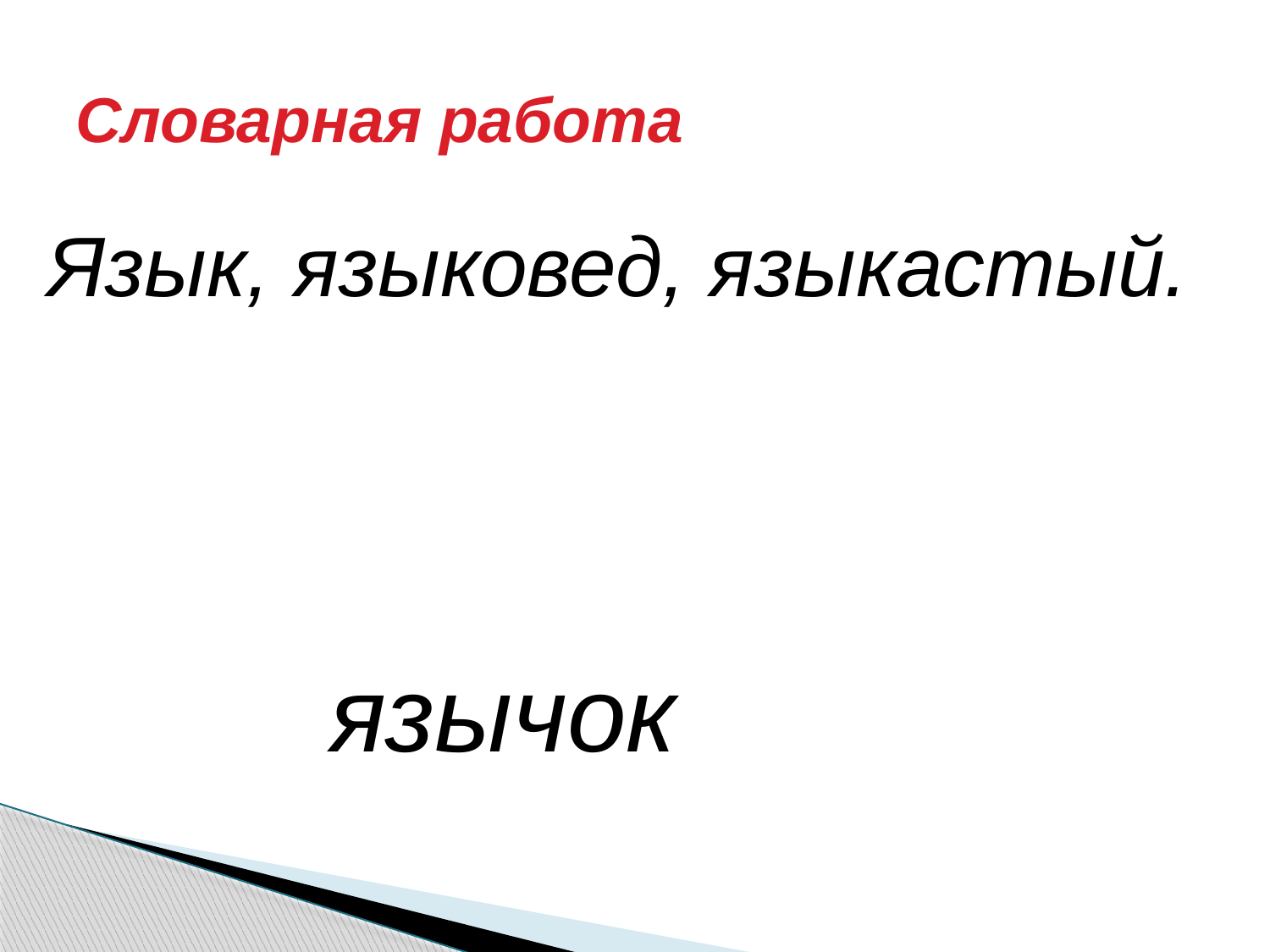

# Словарная работа
Язык, языковед, языкастый.

            язычок